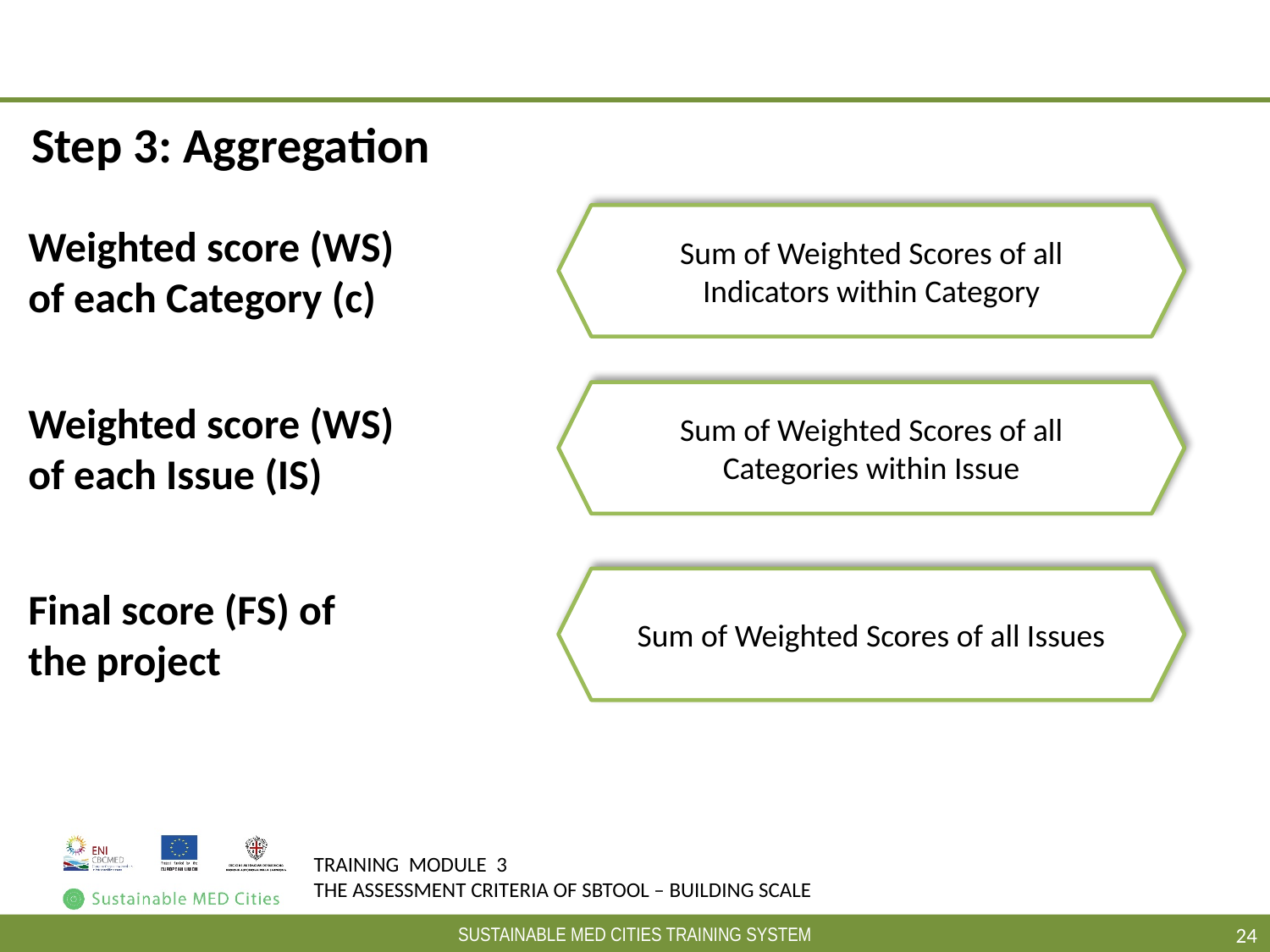

#
Step 3: Aggregation
Sum of Weighted Scores of all Indicators within Category
Weighted score (WS) of each Category (c)
Sum of Weighted Scores of all Categories within Issue
Weighted score (WS) of each Issue (IS)
Sum of Weighted Scores of all Issues
Final score (FS) of the project
24